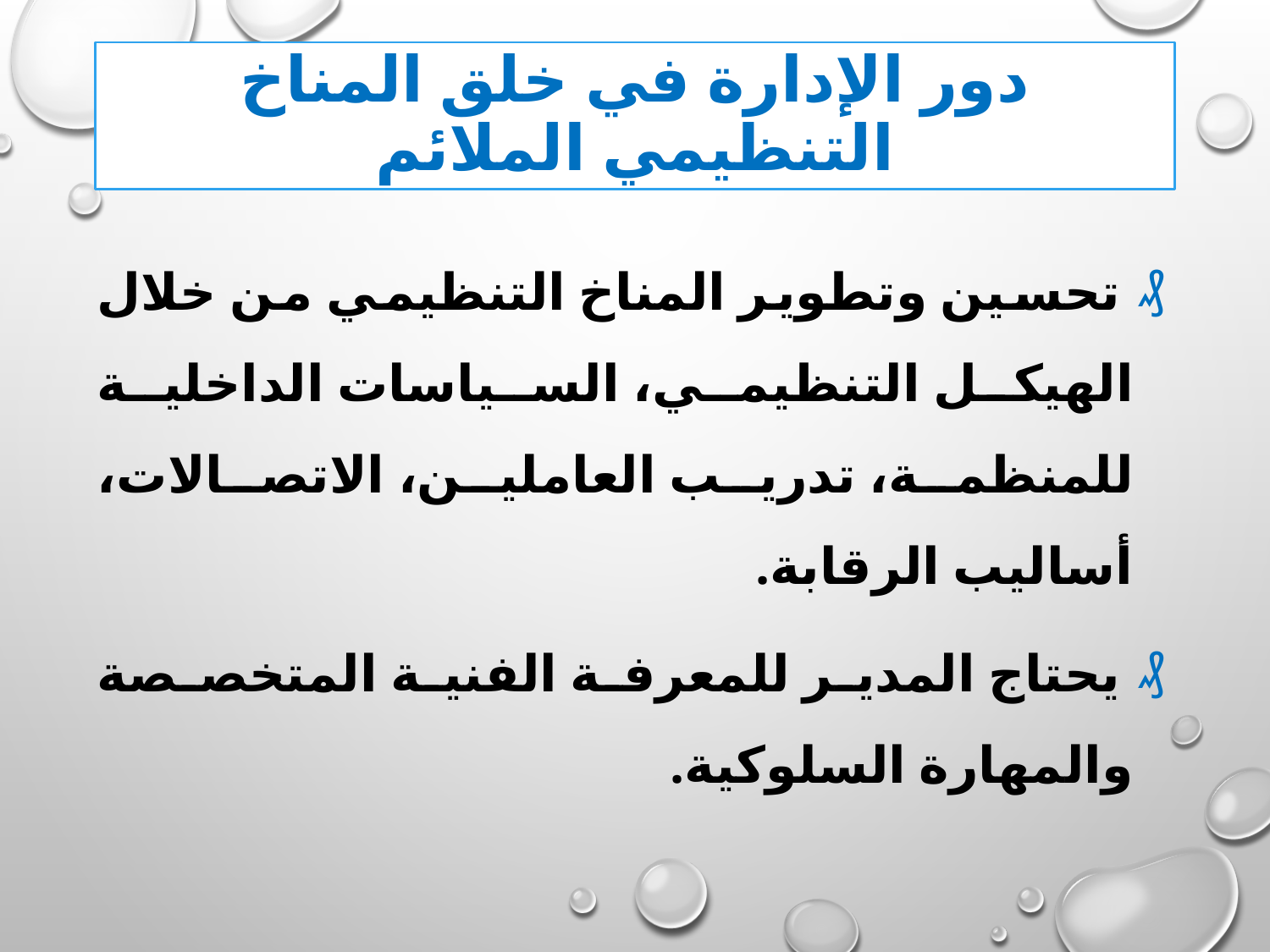

# دور الإدارة في خلق المناخ التنظيمي الملائم
 تحسين وتطوير المناخ التنظيمي من خلال الهيكل التنظيمي، السياسات الداخلية للمنظمة، تدريب العاملين، الاتصالات، أساليب الرقابة.
 يحتاج المدير للمعرفة الفنية المتخصصة والمهارة السلوكية.